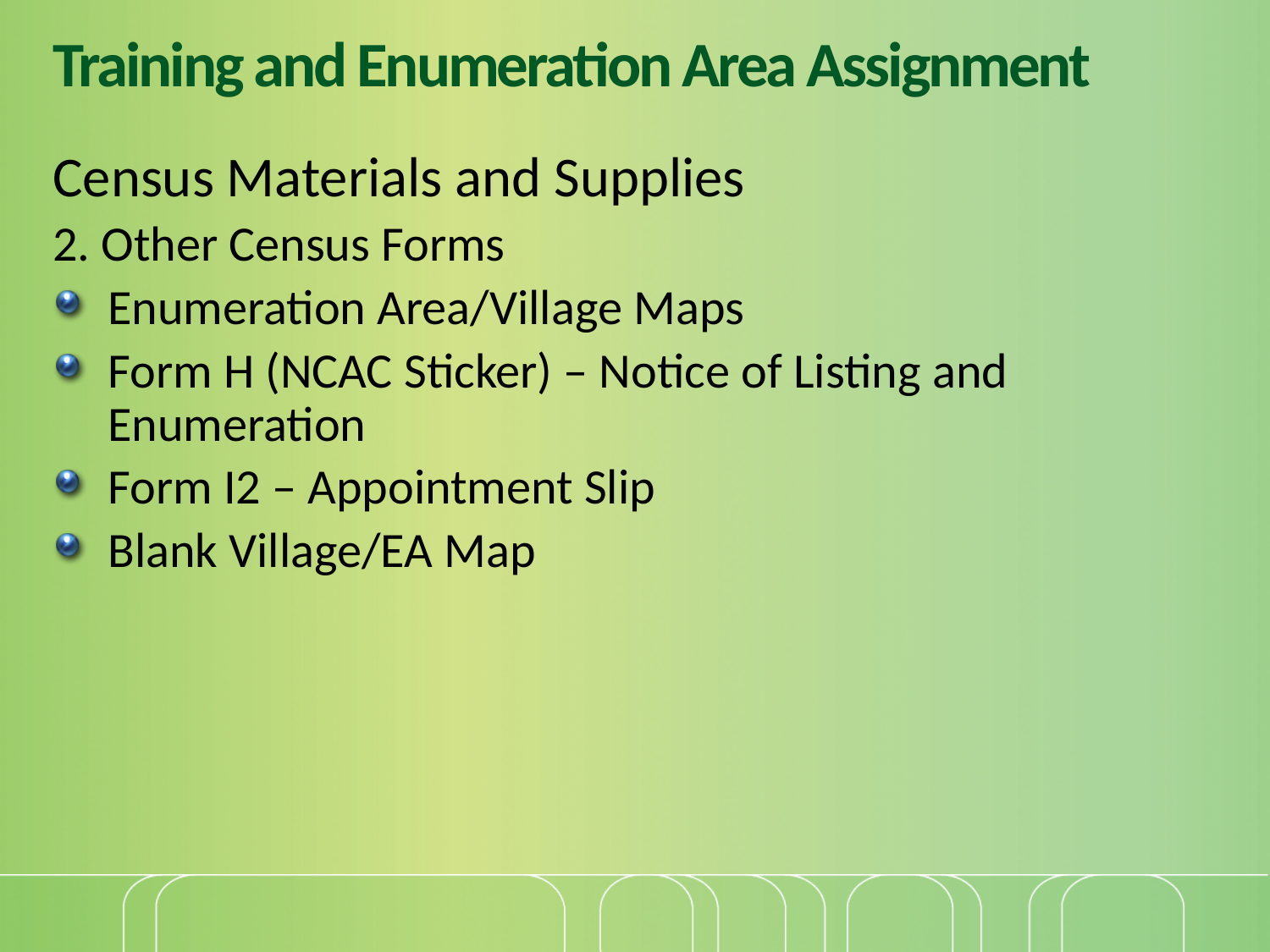

# Training and Enumeration Area Assignment
Census Materials and Supplies
2. Other Census Forms
Enumeration Area/Village Maps
Form H (NCAC Sticker) – Notice of Listing and Enumeration
Form I2 – Appointment Slip
Blank Village/EA Map